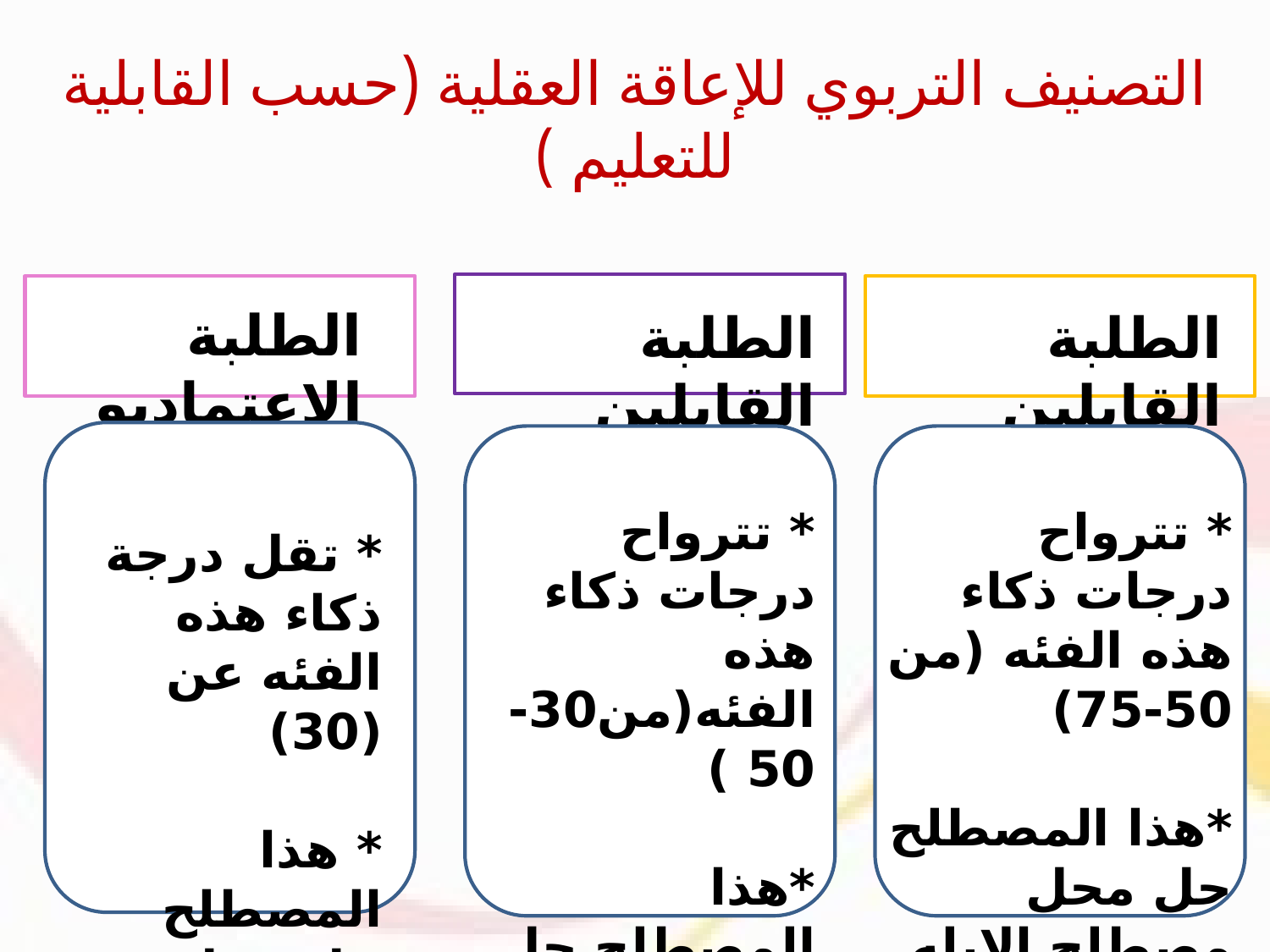

# التصنيف التربوي للإعاقة العقلية (حسب القابلية للتعليم )

الطلبة الاعتماديون
الطلبة القابلين للتدريب
الطلبة القابلين للتعلم

* تترواح درجات ذكاء هذه الفئه(من30-50 )

*هذا المصطلح حل محل الاحمق

* تترواح درجات ذكاء هذه الفئه (من 50-75)

*هذا المصطلح حل محل مصطلح الابله
* تقل درجة ذكاء هذه الفئه عن (30)

* هذا المصطلح حل محل المعتوه